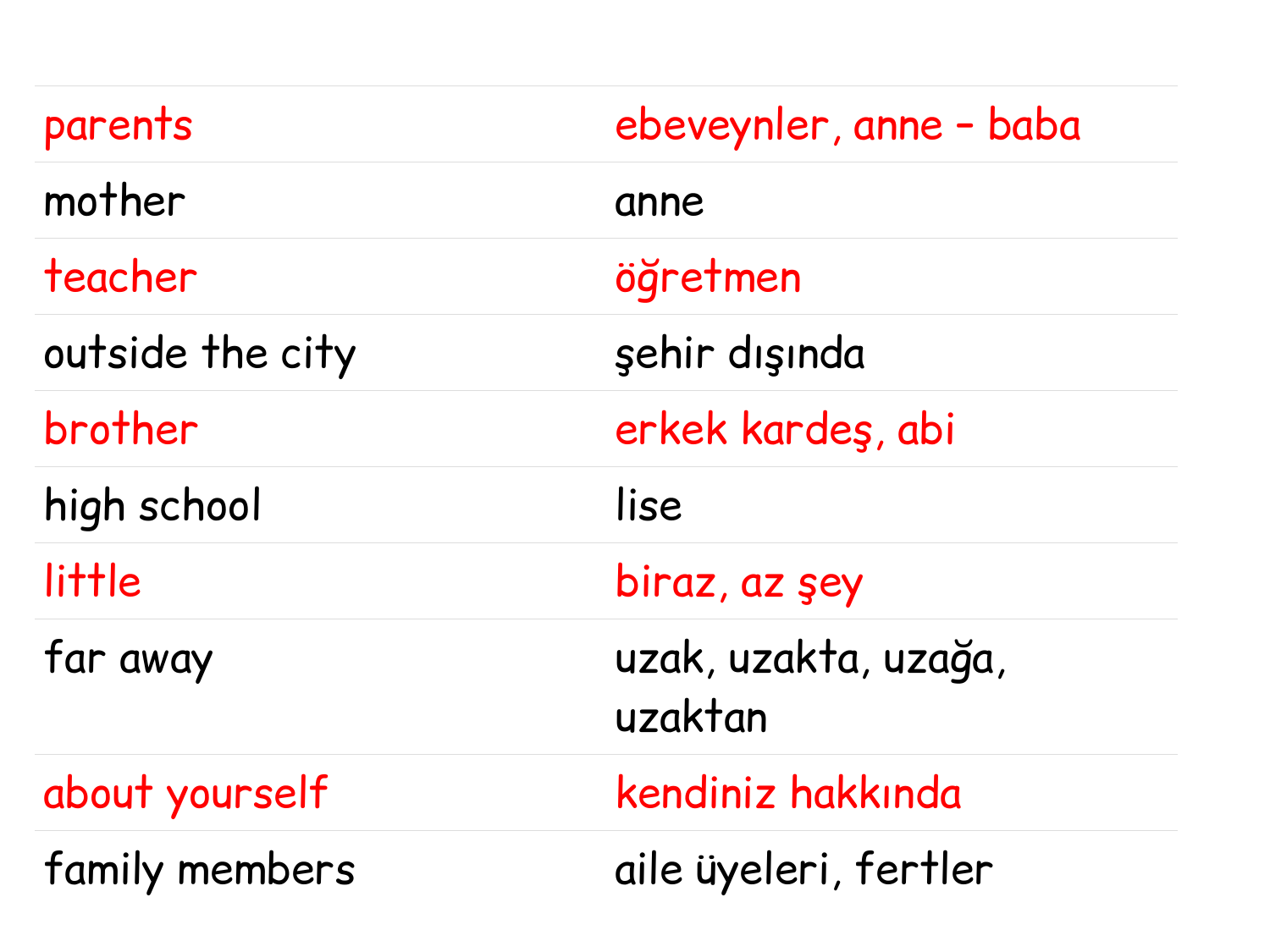

#
| parents | ebeveynler, anne – baba |
| --- | --- |
| mother | anne |
| teacher | öğretmen |
| outside the city | şehir dışında |
| brother | erkek kardeş, abi |
| high school | lise |
| little | biraz, az şey |
| far away | uzak, uzakta, uzağa, uzaktan |
| about yourself | kendiniz hakkında |
| family members | aile üyeleri, fertler |